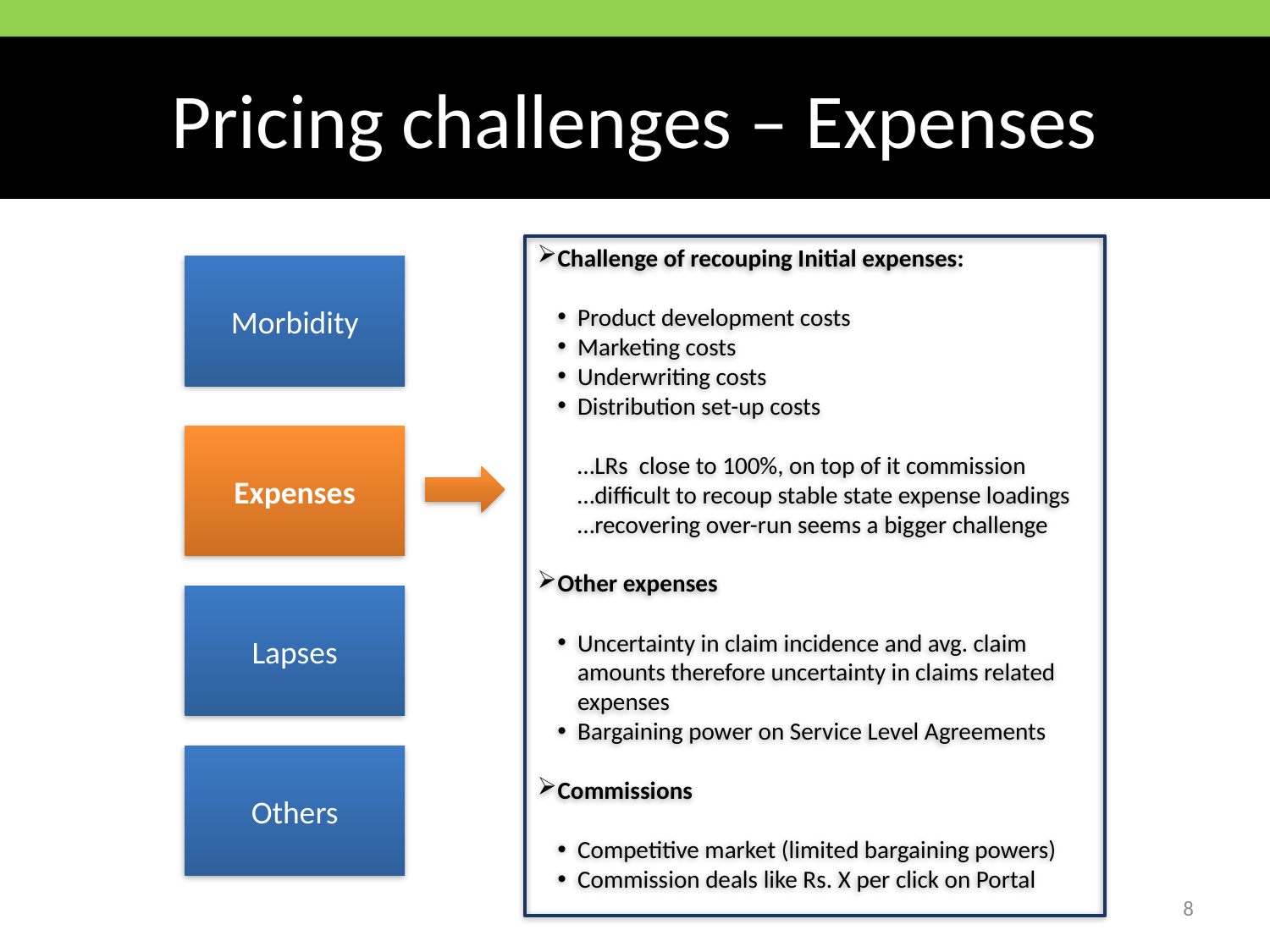

# Pricing challenges – Expenses
Challenge of recouping Initial expenses:

Product development costs
Marketing costs
Underwriting costs
Distribution set-up costs

	…LRs  close to 100%, on top of it commission
 	…difficult to recoup stable state expense loadings
	…recovering over-run seems a bigger challenge

Other expenses

Uncertainty in claim incidence and avg. claim amounts therefore uncertainty in claims related expenses
Bargaining power on Service Level Agreements

Commissions

Competitive market (limited bargaining powers)
Commission deals like Rs. X per click on Portal

Morbidity
Expenses

Lapses
Others
8